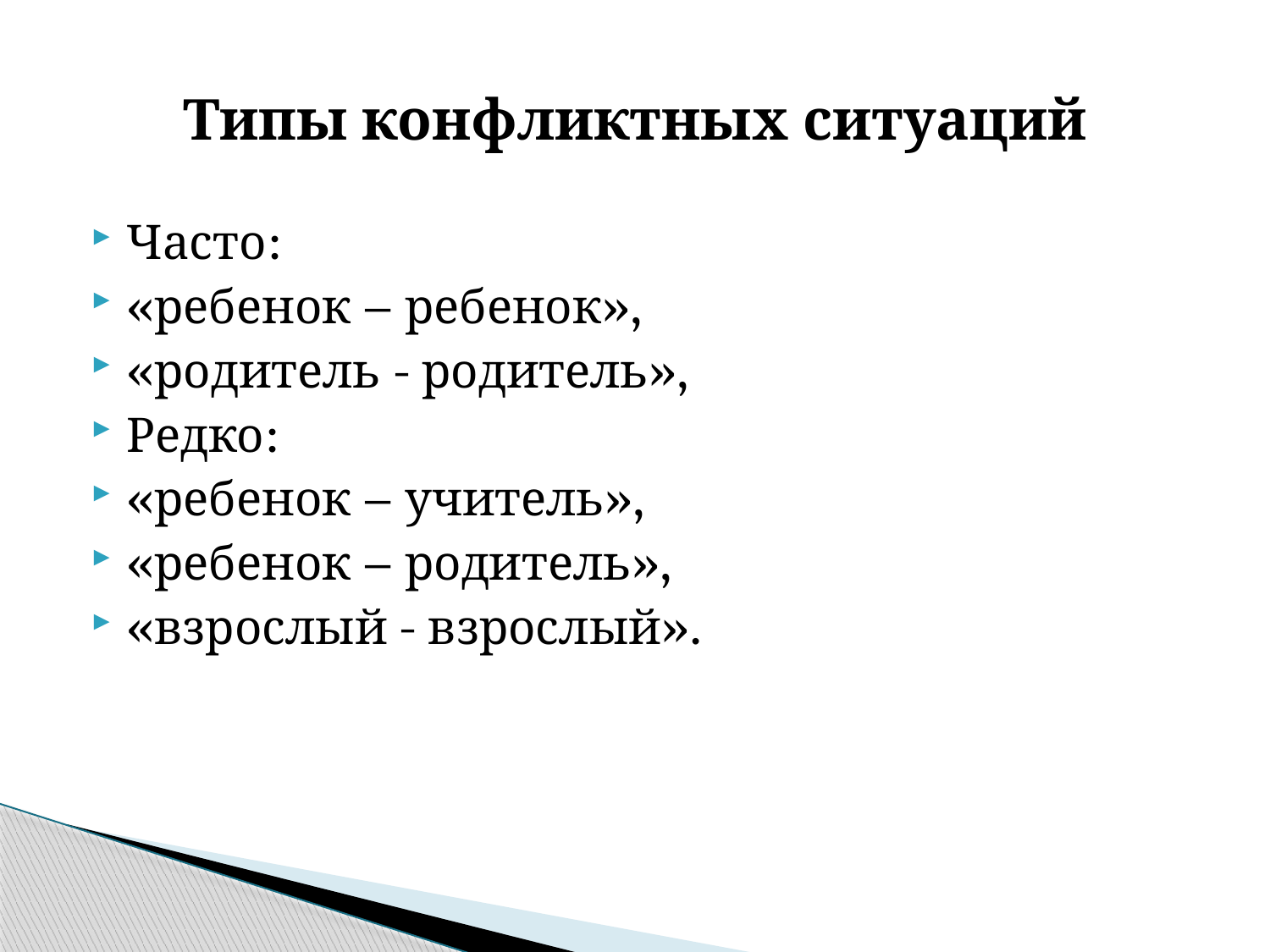

# Типы конфликтных ситуаций
Часто:
«ребенок – ребенок»,
«родитель - родитель»,
Редко:
«ребенок – учитель»,
«ребенок – родитель»,
«взрослый - взрослый».